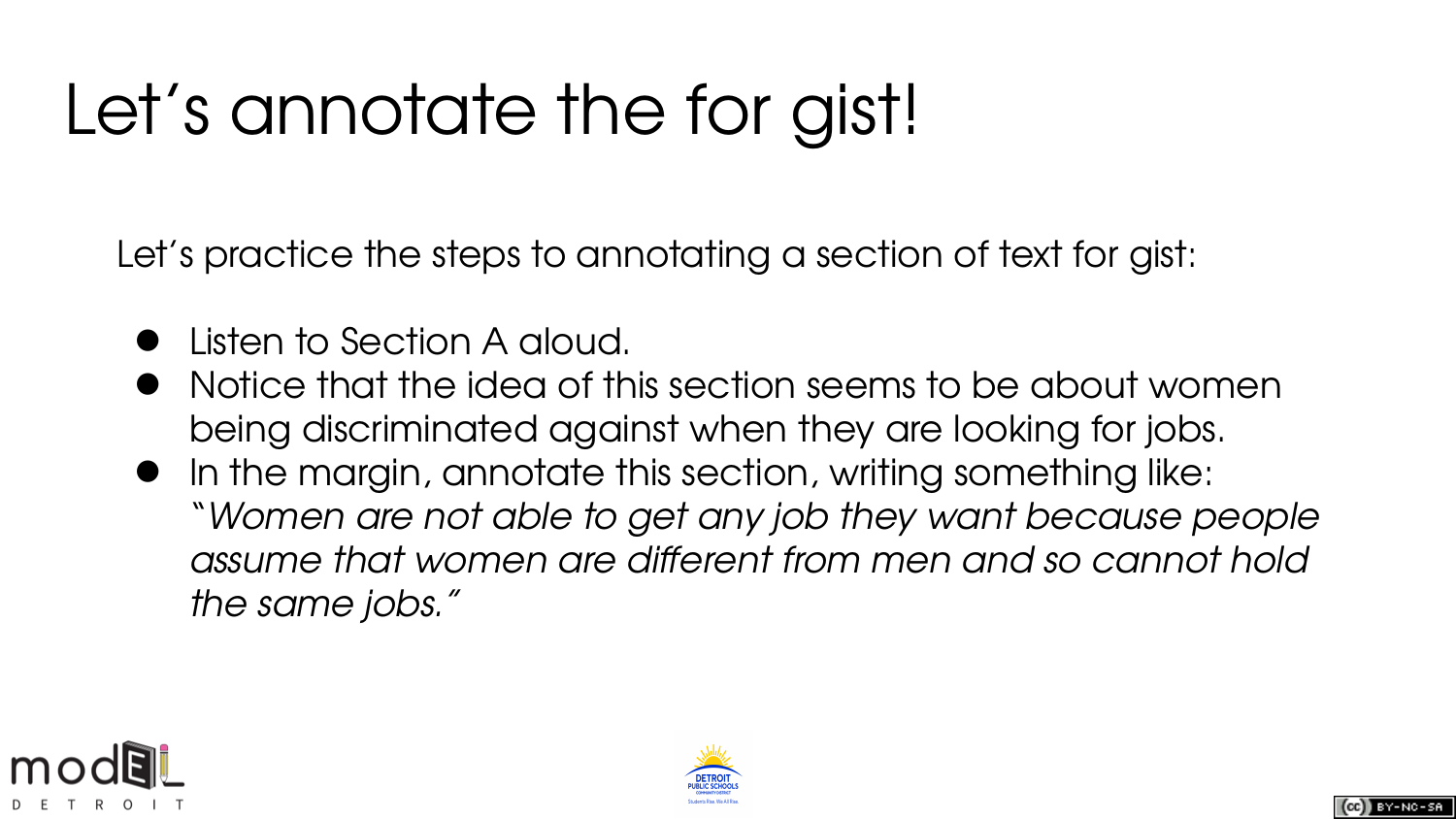

# Let’s annotate the for gist!
Let’s practice the steps to annotating a section of text for gist:

Listen to Section A aloud.
Notice that the idea of this section seems to be about women being discriminated against when they are looking for jobs.
In the margin, annotate this section, writing something like: “Women are not able to get any job they want because people assume that women are different from men and so cannot hold the same jobs.”